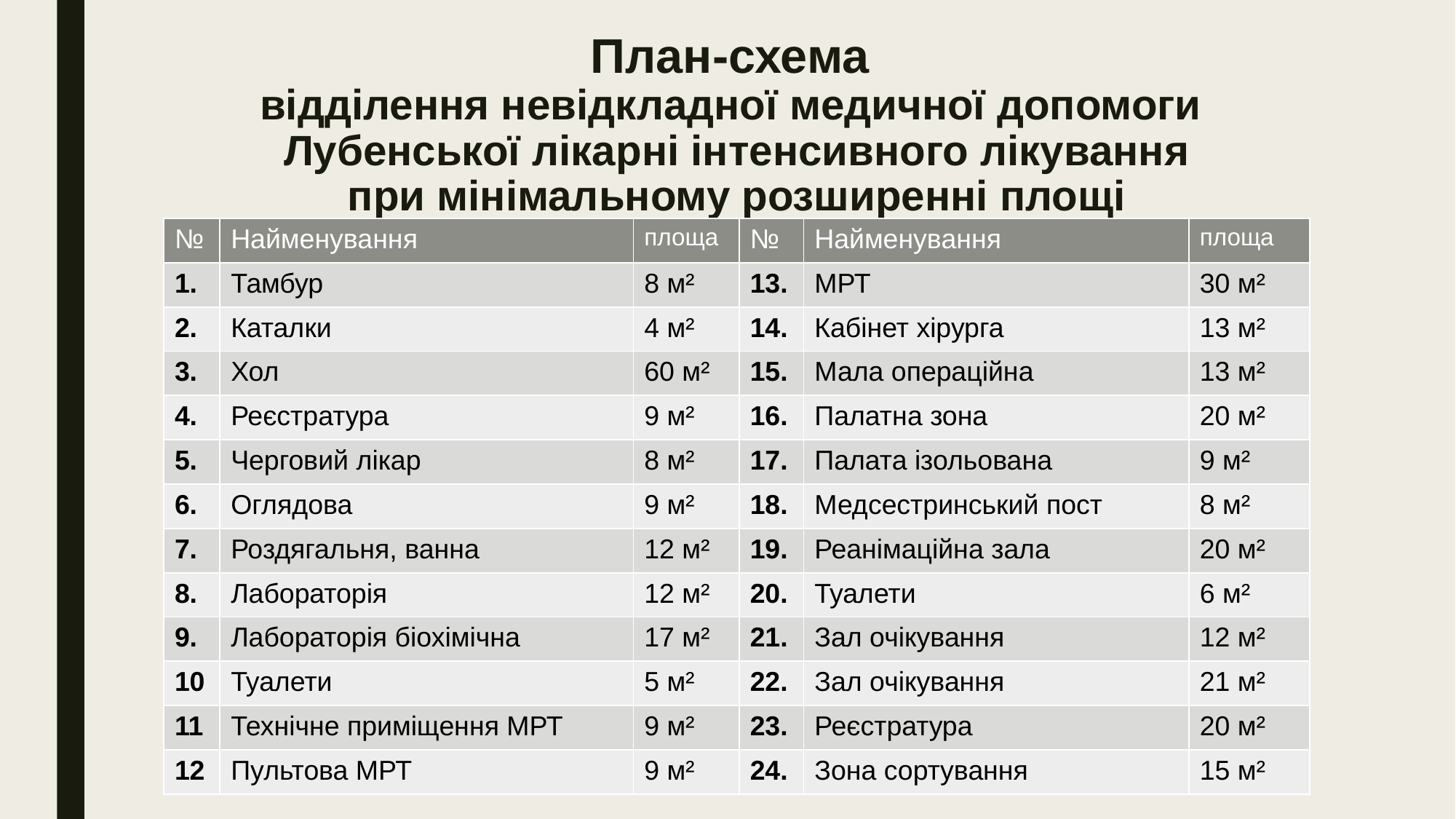

# План-схема відділення невідкладної медичної допомоги Лубенської лікарні інтенсивного лікування при мінімальному розширенні площі
| № | Найменування | площа | № | Найменування | площа |
| --- | --- | --- | --- | --- | --- |
| 1. | Тамбур | 8 м² | 13. | МРТ | 30 м² |
| 2. | Каталки | 4 м² | 14. | Кабінет хірурга | 13 м² |
| 3. | Хол | 60 м² | 15. | Мала операційна | 13 м² |
| 4. | Реєстратура | 9 м² | 16. | Палатна зона | 20 м² |
| 5. | Черговий лікар | 8 м² | 17. | Палата ізольована | 9 м² |
| 6. | Оглядова | 9 м² | 18. | Медсестринський пост | 8 м² |
| 7. | Роздягальня, ванна | 12 м² | 19. | Реанімаційна зала | 20 м² |
| 8. | Лабораторія | 12 м² | 20. | Туалети | 6 м² |
| 9. | Лабораторія біохімічна | 17 м² | 21. | Зал очікування | 12 м² |
| 10 | Туалети | 5 м² | 22. | Зал очікування | 21 м² |
| 11 | Технічне приміщення МРТ | 9 м² | 23. | Реєстратура | 20 м² |
| 12 | Пультова МРТ | 9 м² | 24. | Зона сортування | 15 м² |